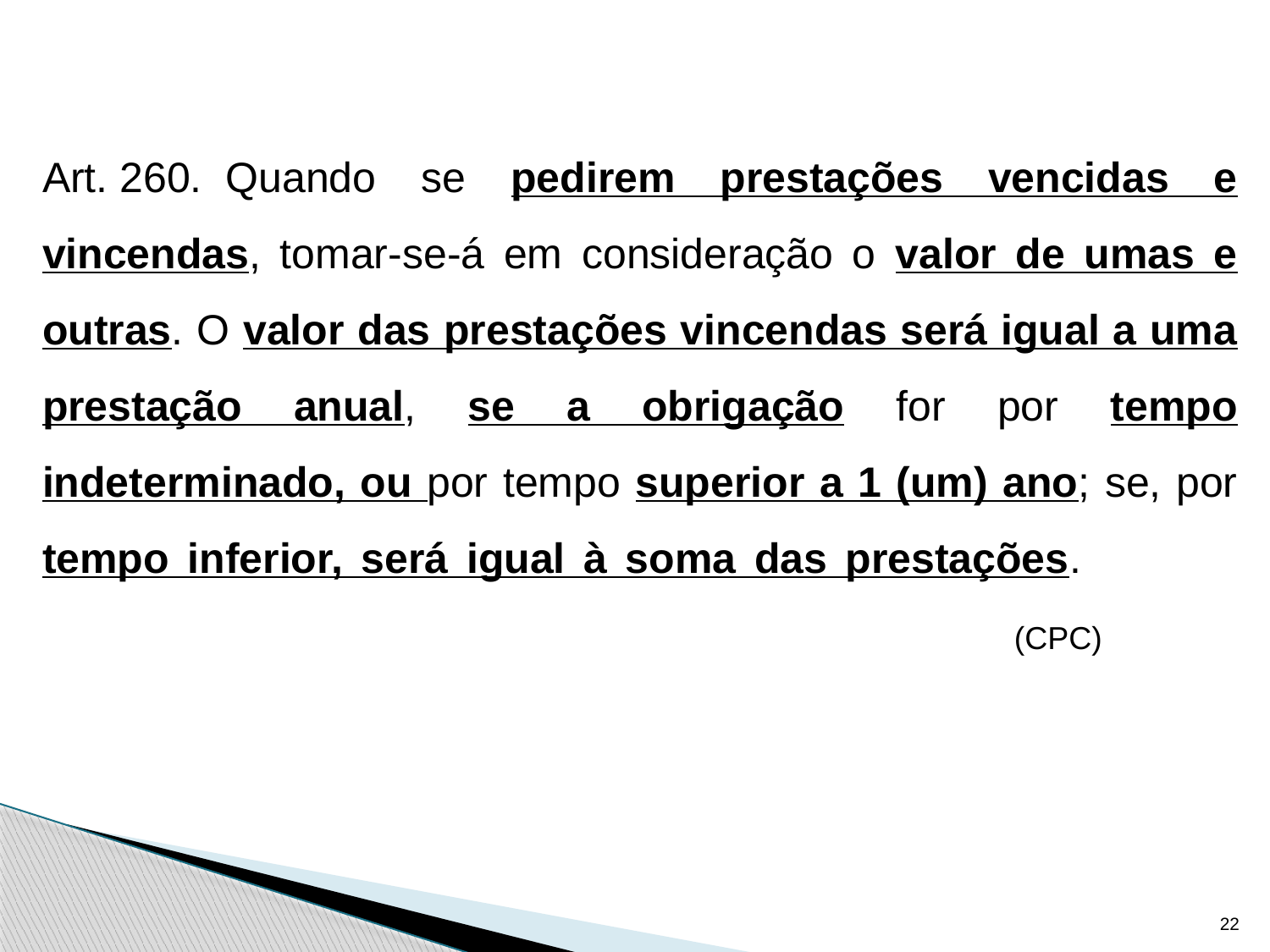

Art. 260.  Quando se pedirem prestações vencidas e vincendas, tomar-se-á em consideração o valor de umas e outras. O valor das prestações vincendas será igual a uma prestação anual, se a obrigação for por tempo indeterminado, ou por tempo superior a 1 (um) ano; se, por tempo inferior, será igual à soma das prestações. 							         	    	       (CPC)

22